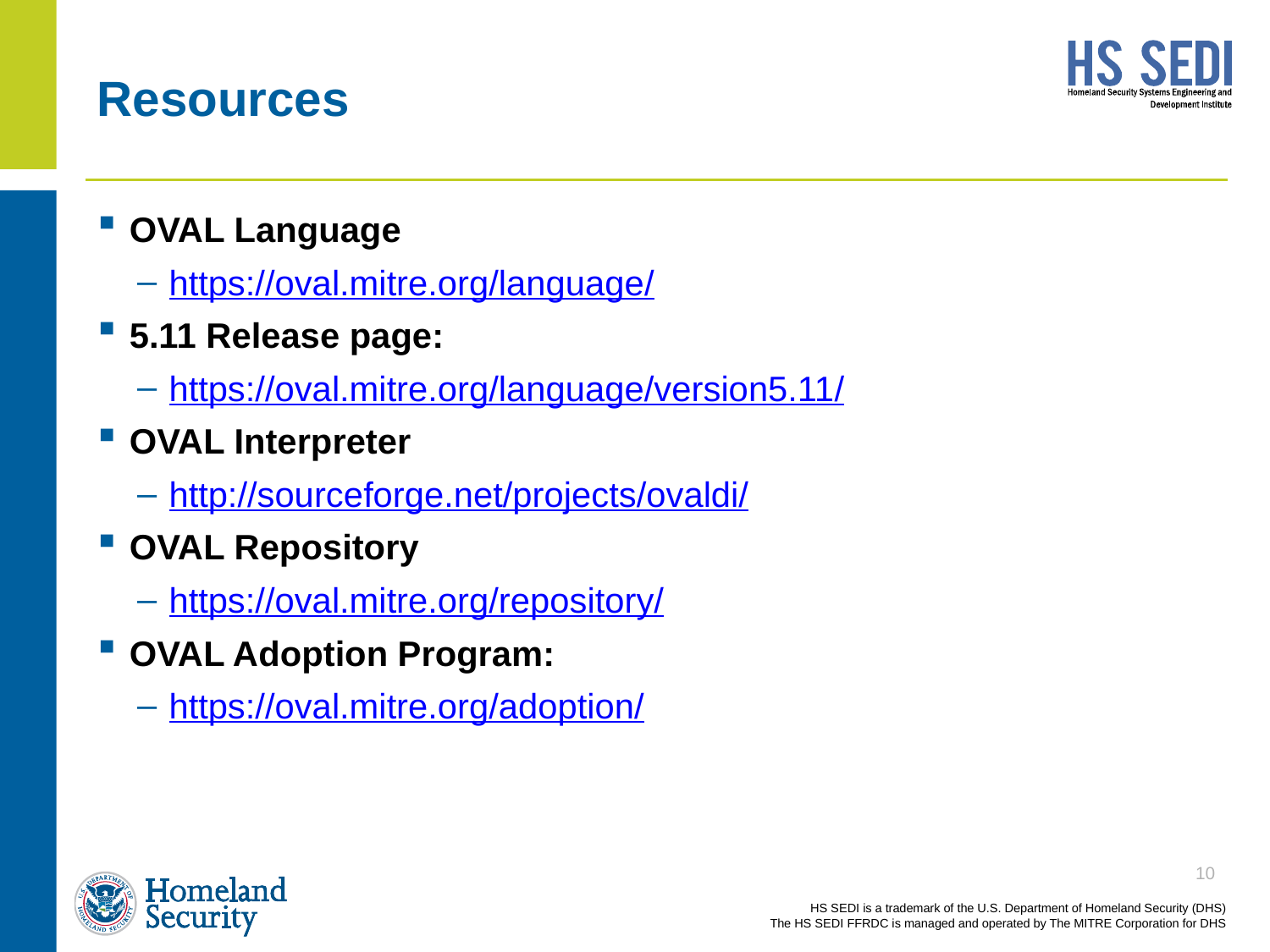

# Resources
OVAL Language
https://oval.mitre.org/language/
5.11 Release page:
https://oval.mitre.org/language/version5.11/
OVAL Interpreter
http://sourceforge.net/projects/ovaldi/
OVAL Repository
https://oval.mitre.org/repository/
OVAL Adoption Program:
https://oval.mitre.org/adoption/
10